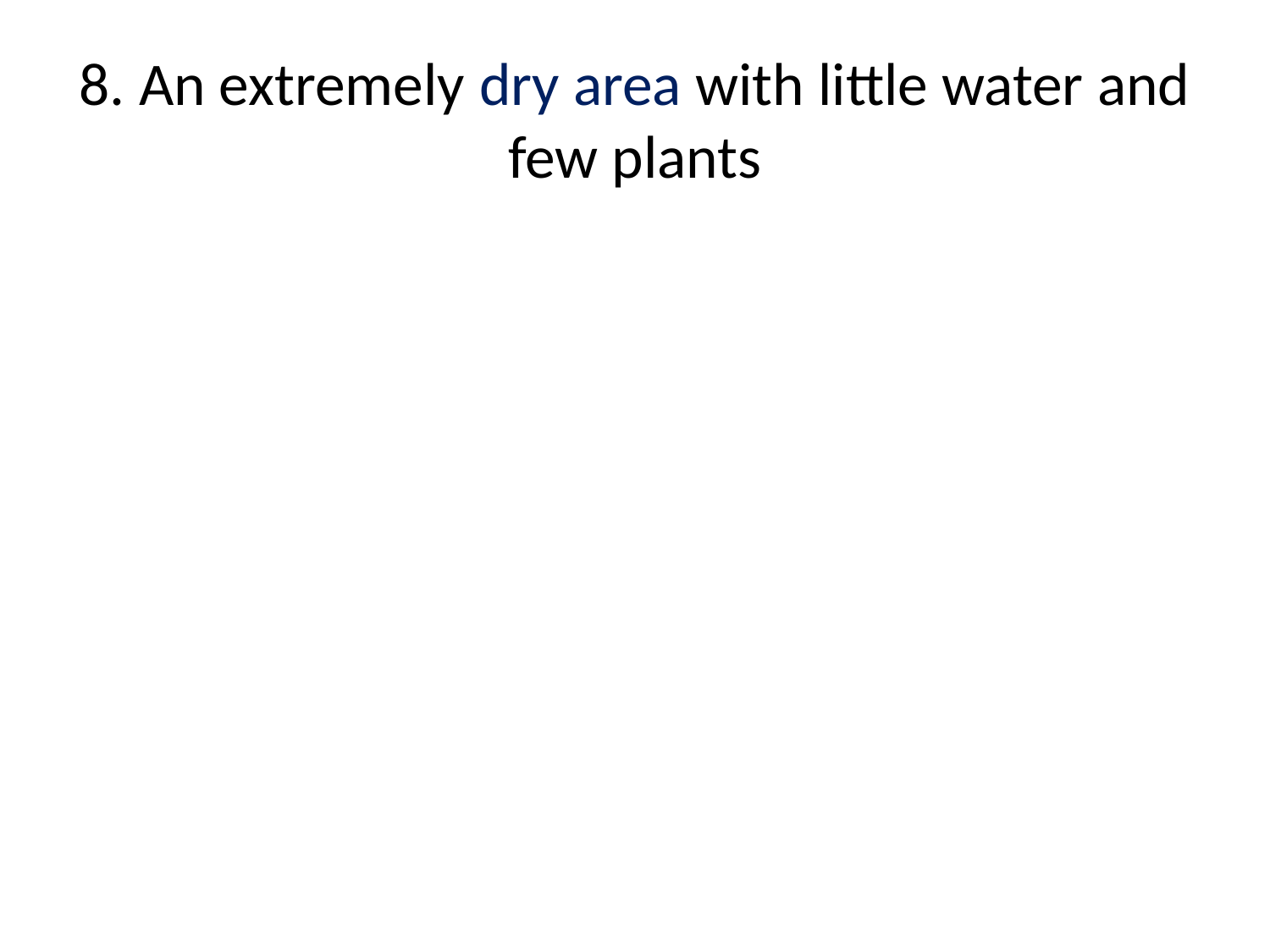

# 8. An extremely dry area with little water and few plants